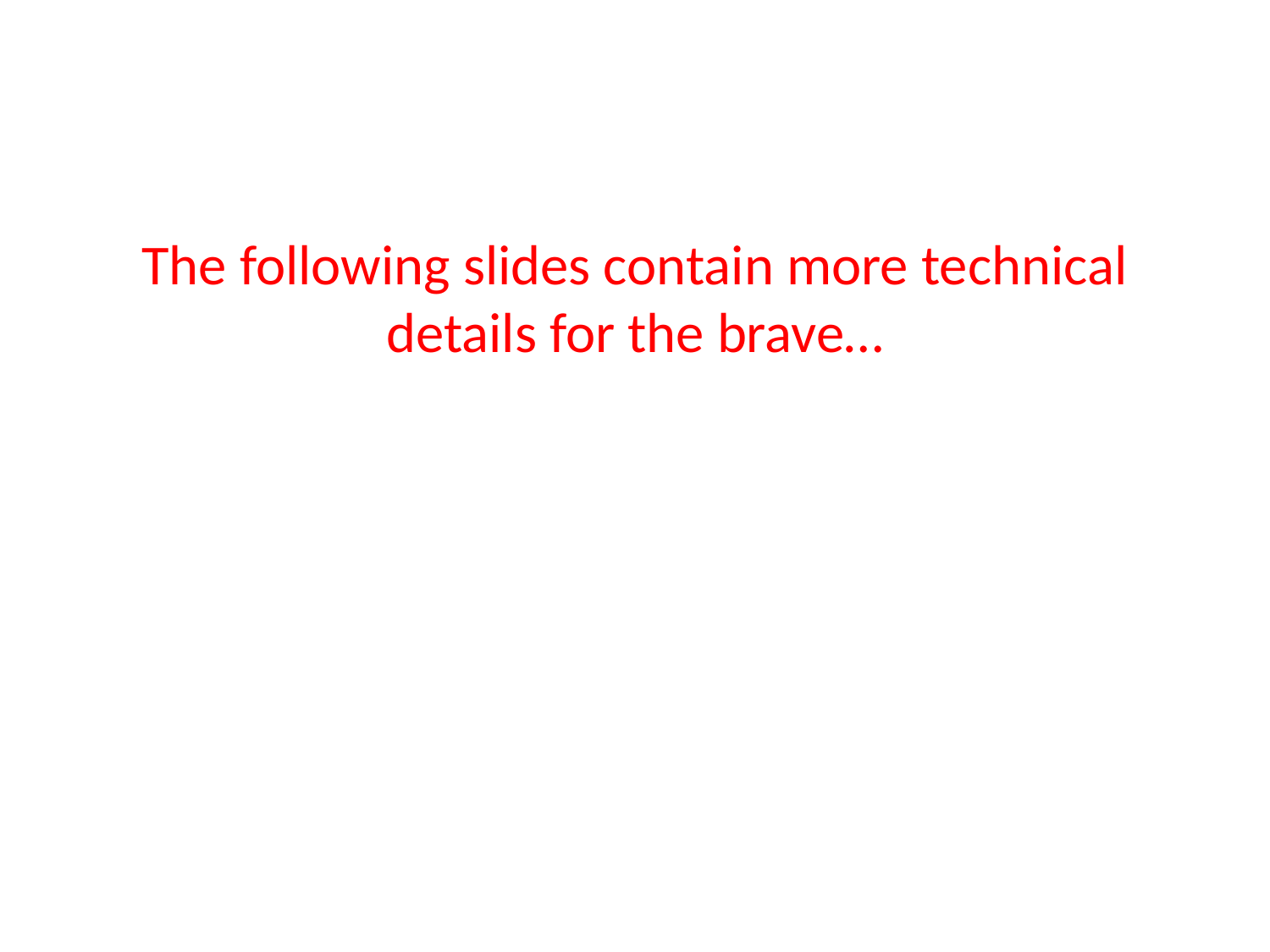

The following slides contain more technical details for the brave…